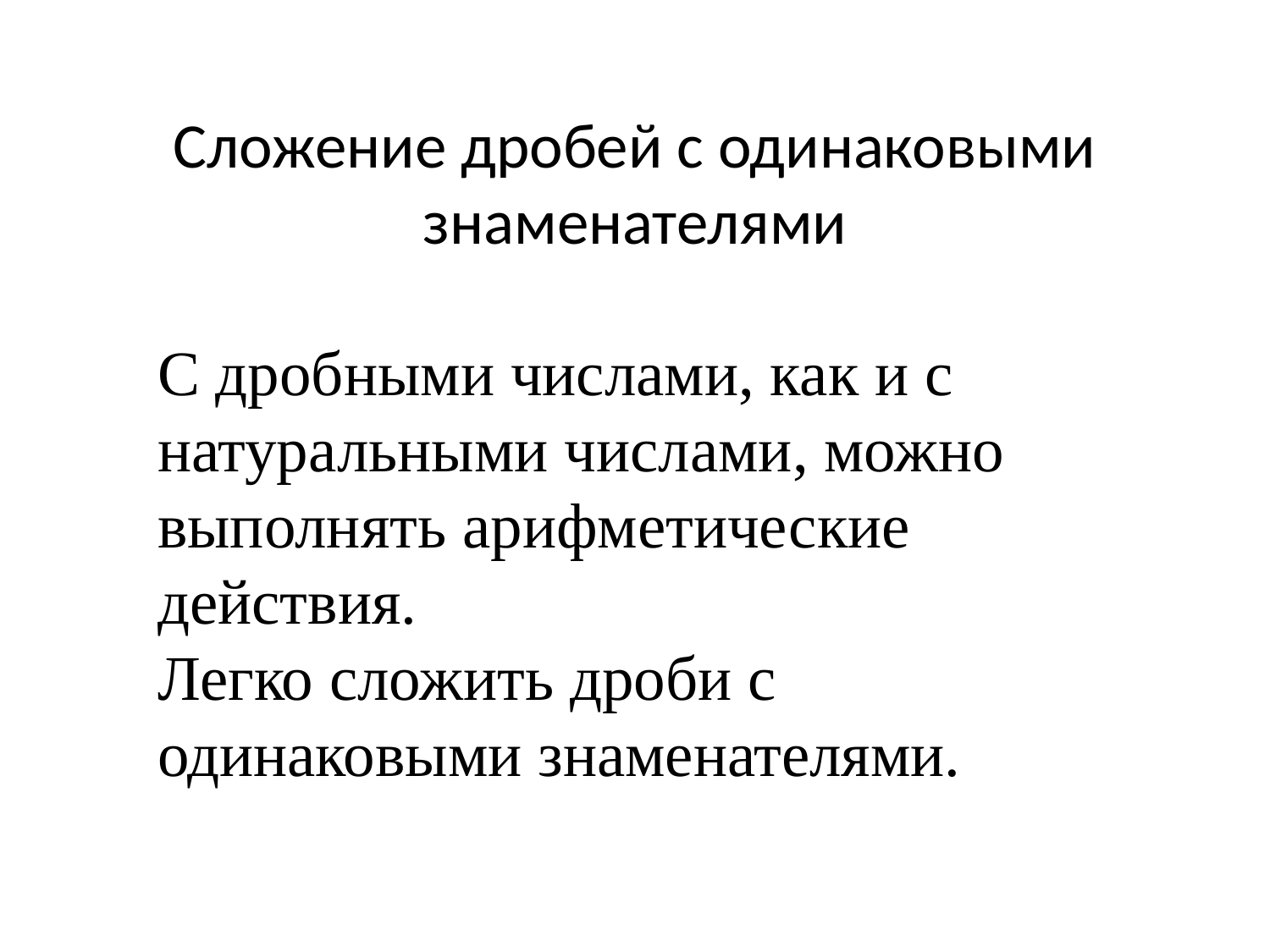

# Сложение дробей с одинаковыми знаменателями
С дробными числами, как и с натуральными числами, можно выполнять арифметические действия.
Легко сложить дроби с одинаковыми знаменателями.